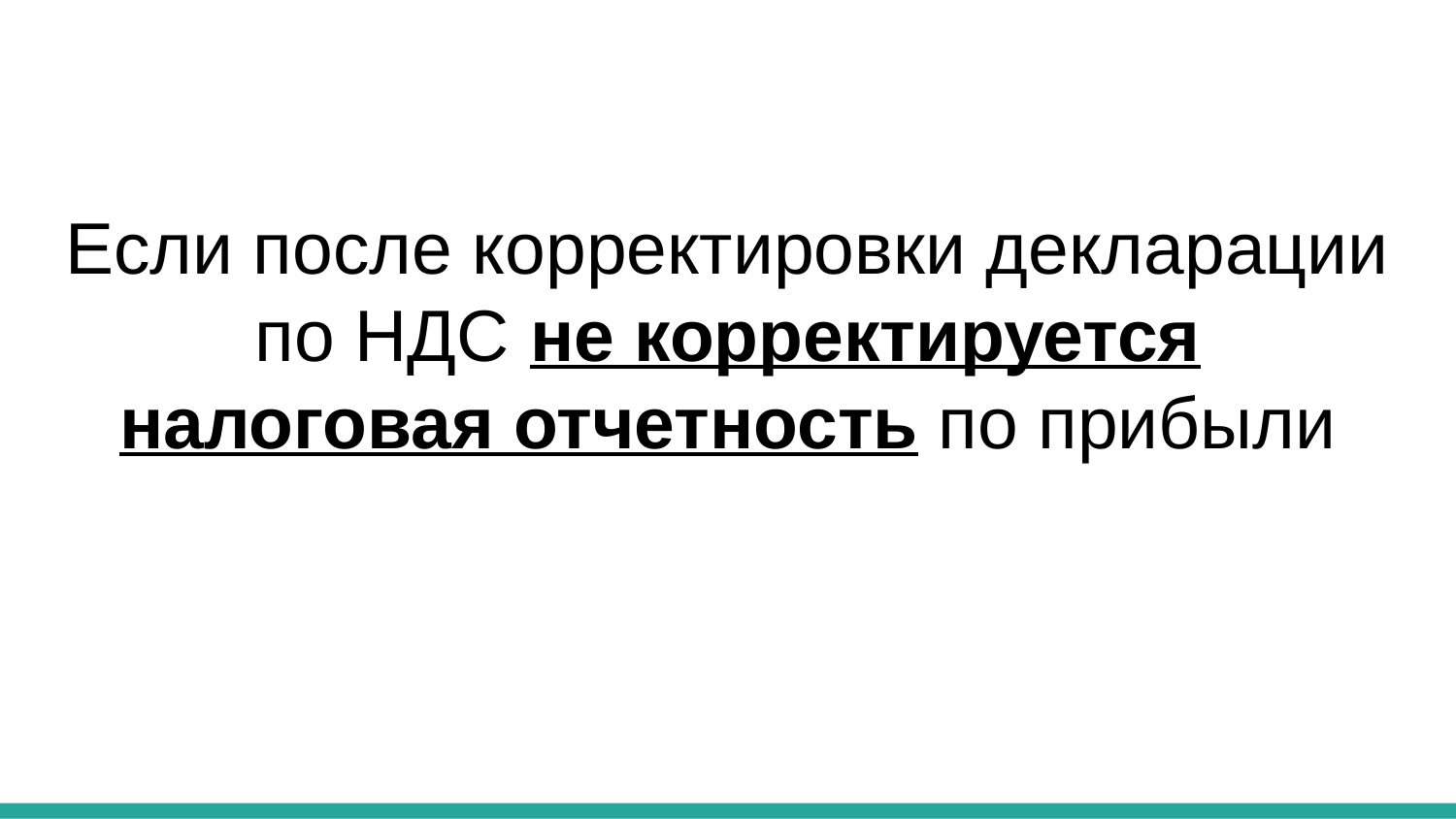

Если после корректировки декларации по НДС не корректируется налоговая отчетность по прибыли